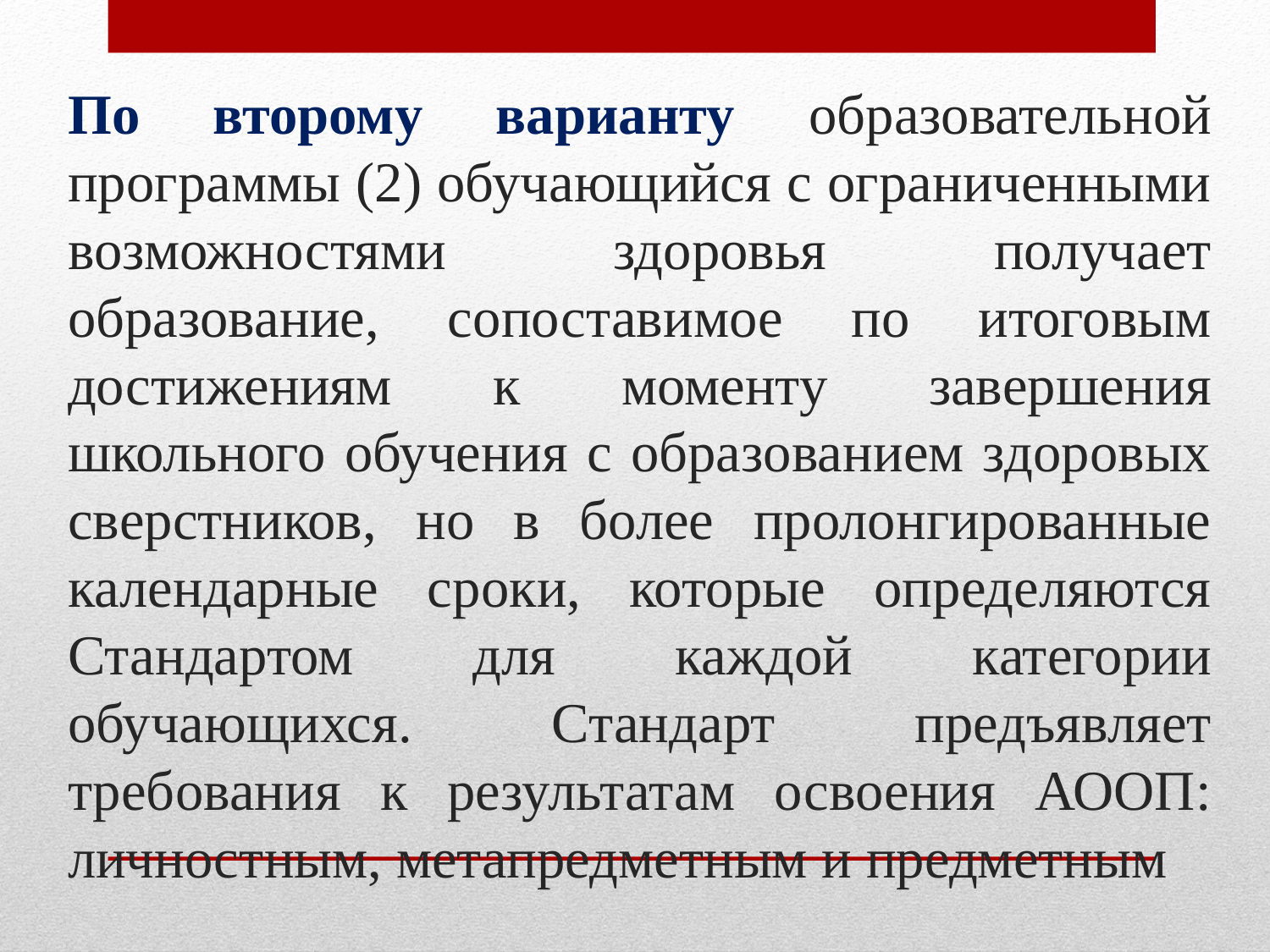

# По второму варианту образовательной программы (2) обучающийся с ограниченными возможностями здоровья получает образование, сопоставимое по итоговым достижениям к моменту завершения школьного обучения с образованием здоровых сверстников, но в более пролонгированные календарные сроки, которые определяются Стандартом для каждой категории обучающихся. Стандарт предъявляет требования к результатам освоения АООП: личностным, метапредметным и предметным